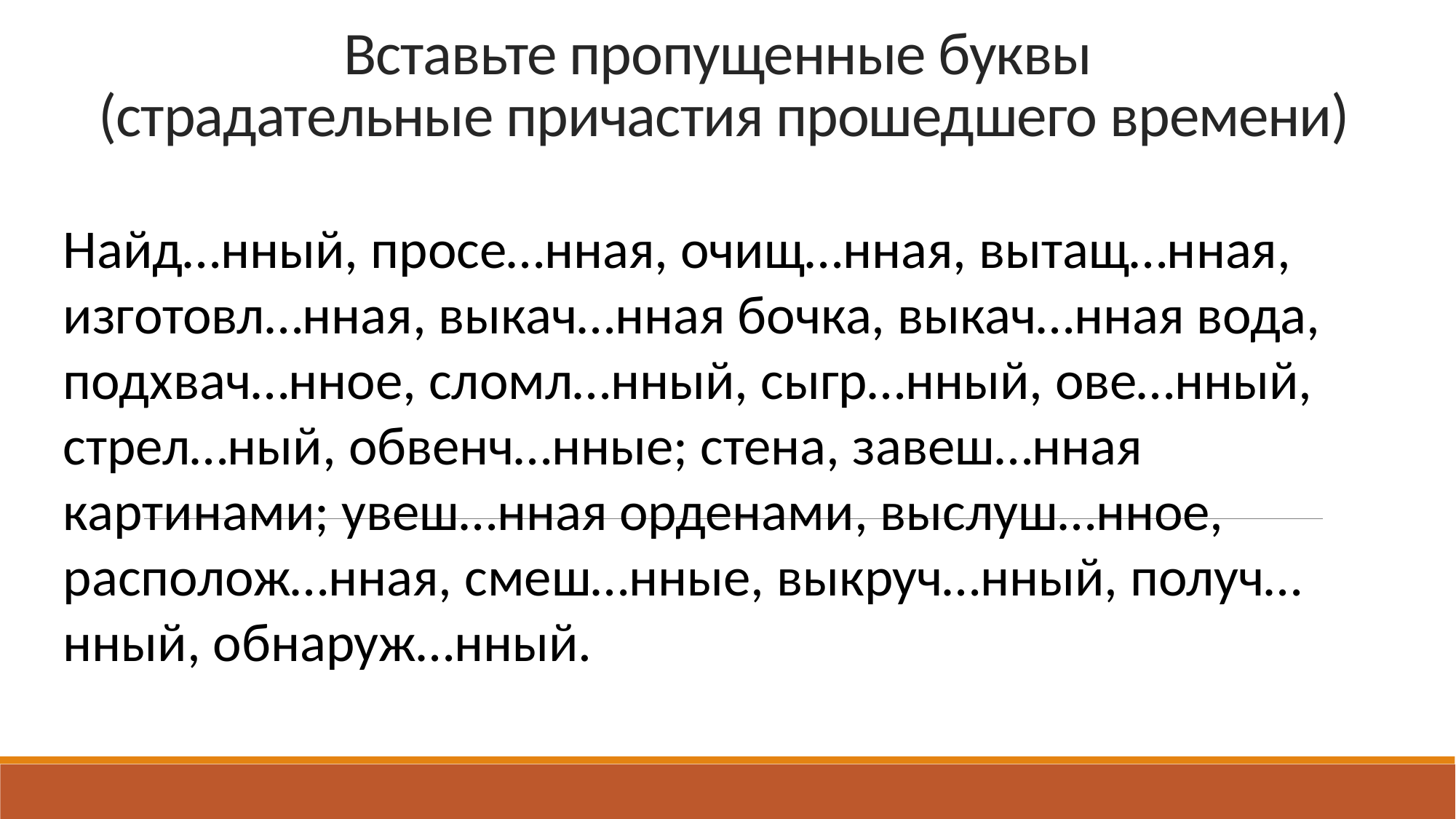

# Вставьте пропущенные буквы (страдательные причастия прошедшего времени)

Найд…нный, просе…нная, очищ…нная, вытащ…нная, изготовл…нная, выкач…нная бочка, выкач…нная вода, подхвач…нное, сломл…нный, сыгр…нный, ове…нный, стрел…ный, обвенч…нные; стена, завеш…нная картинами; увеш…нная орденами, выслуш…нное, располож…нная, смеш…нные, выкруч…нный, получ…нный, обнаруж…нный.